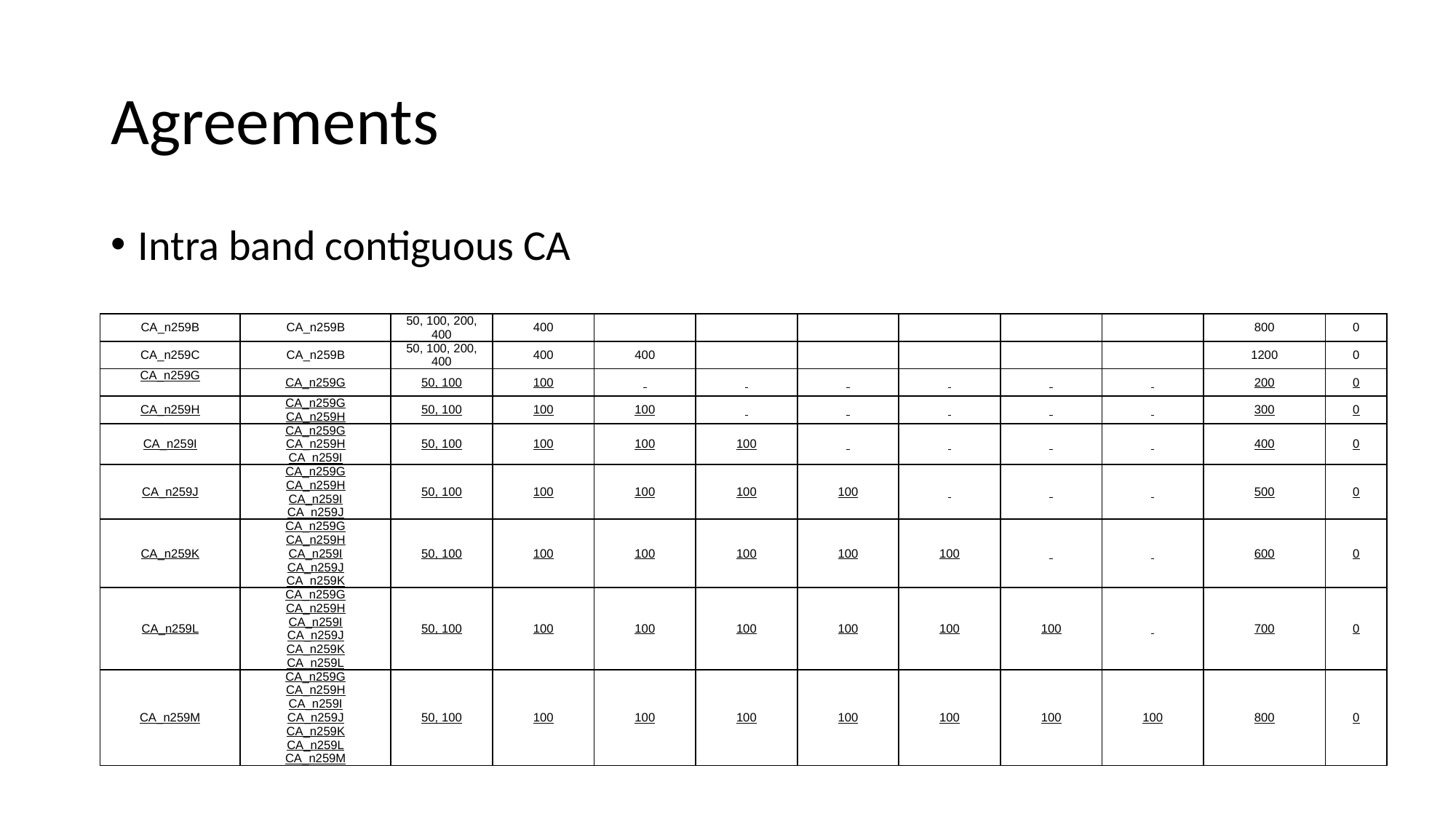

# Agreements
Intra band contiguous CA

| CA\_n259B | CA\_n259B | 50, 100, 200, 400 | 400 |  |  |  |  |  |  | 800 | 0 |
| --- | --- | --- | --- | --- | --- | --- | --- | --- | --- | --- | --- |
| CA\_n259C | CA\_n259B | 50, 100, 200, 400 | 400 | 400 |  |  |  |  |  | 1200 | 0 |
| CA\_n259G | CA\_n259G | 50, 100 | 100 |  |  |  |  |  |  | 200 | 0 |
| CA\_n259H | CA\_n259G CA\_n259H | 50, 100 | 100 | 100 |  |  |  |  |  | 300 | 0 |
| CA\_n259I | CA\_n259G CA\_n259H CA\_n259I | 50, 100 | 100 | 100 | 100 |  |  |  |  | 400 | 0 |
| CA\_n259J | CA\_n259G CA\_n259H CA\_n259I CA\_n259J | 50, 100 | 100 | 100 | 100 | 100 |  |  |  | 500 | 0 |
| CA\_n259K | CA\_n259G CA\_n259H CA\_n259I CA\_n259J CA\_n259K | 50, 100 | 100 | 100 | 100 | 100 | 100 |  |  | 600 | 0 |
| CA\_n259L | CA\_n259G CA\_n259H CA\_n259I CA\_n259J CA\_n259K CA\_n259L | 50, 100 | 100 | 100 | 100 | 100 | 100 | 100 |  | 700 | 0 |
| CA\_n259M | CA\_n259G CA\_n259H CA\_n259I CA\_n259J CA\_n259K CA\_n259L CA\_n259M | 50, 100 | 100 | 100 | 100 | 100 | 100 | 100 | 100 | 800 | 0 |